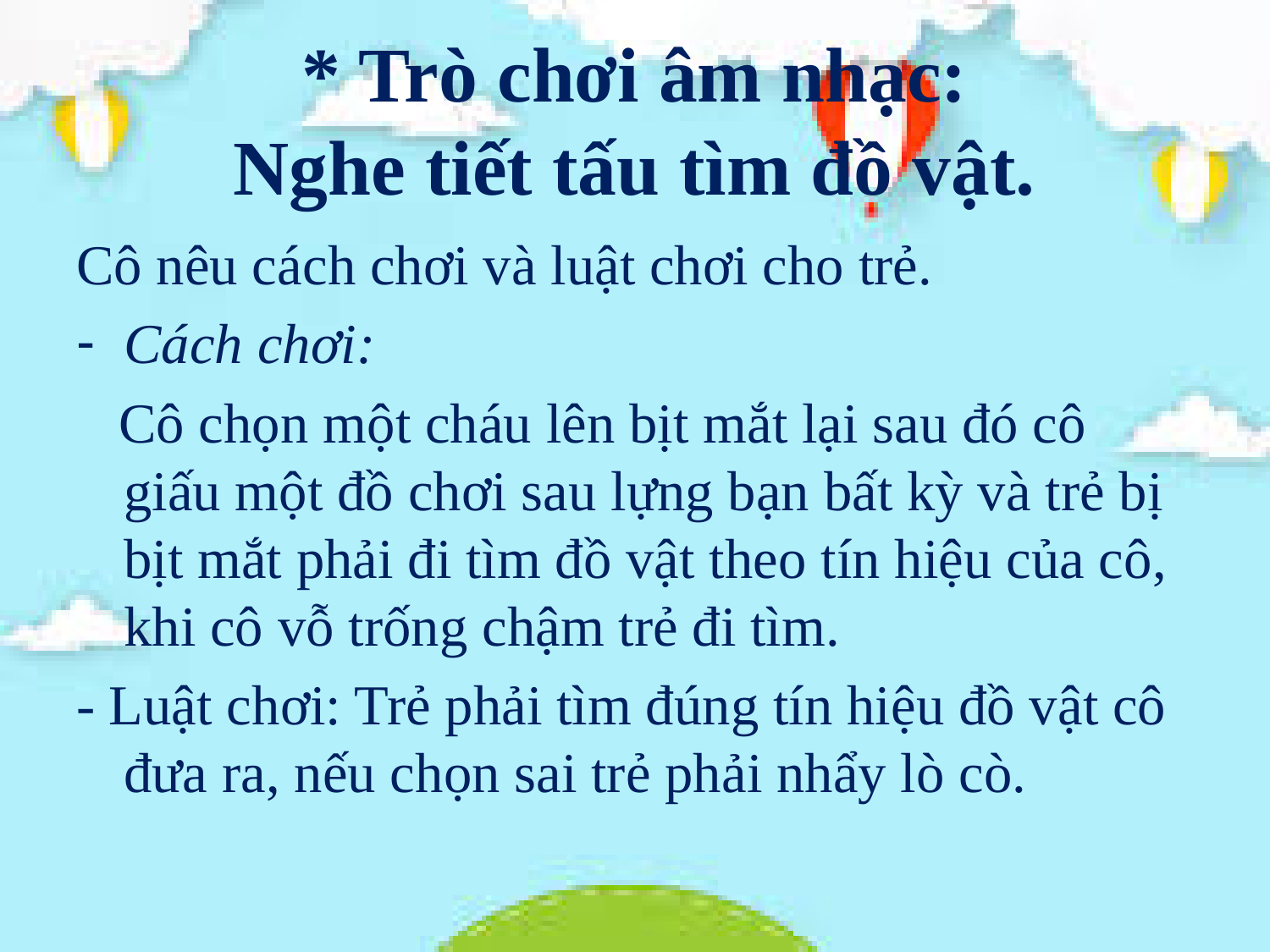

# * Trò chơi âm nhạc: Nghe tiết tấu tìm đồ vật.
Cô nêu cách chơi và luật chơi cho trẻ.
Cách chơi:
   Cô chọn một cháu lên bịt mắt lại sau đó cô giấu một đồ chơi sau lựng bạn bất kỳ và trẻ bị bịt mắt phải đi tìm đồ vật theo tín hiệu của cô, khi cô vỗ trống chậm trẻ đi tìm.
- Luật chơi: Trẻ phải tìm đúng tín hiệu đồ vật cô đưa ra, nếu chọn sai trẻ phải nhẩy lò cò.